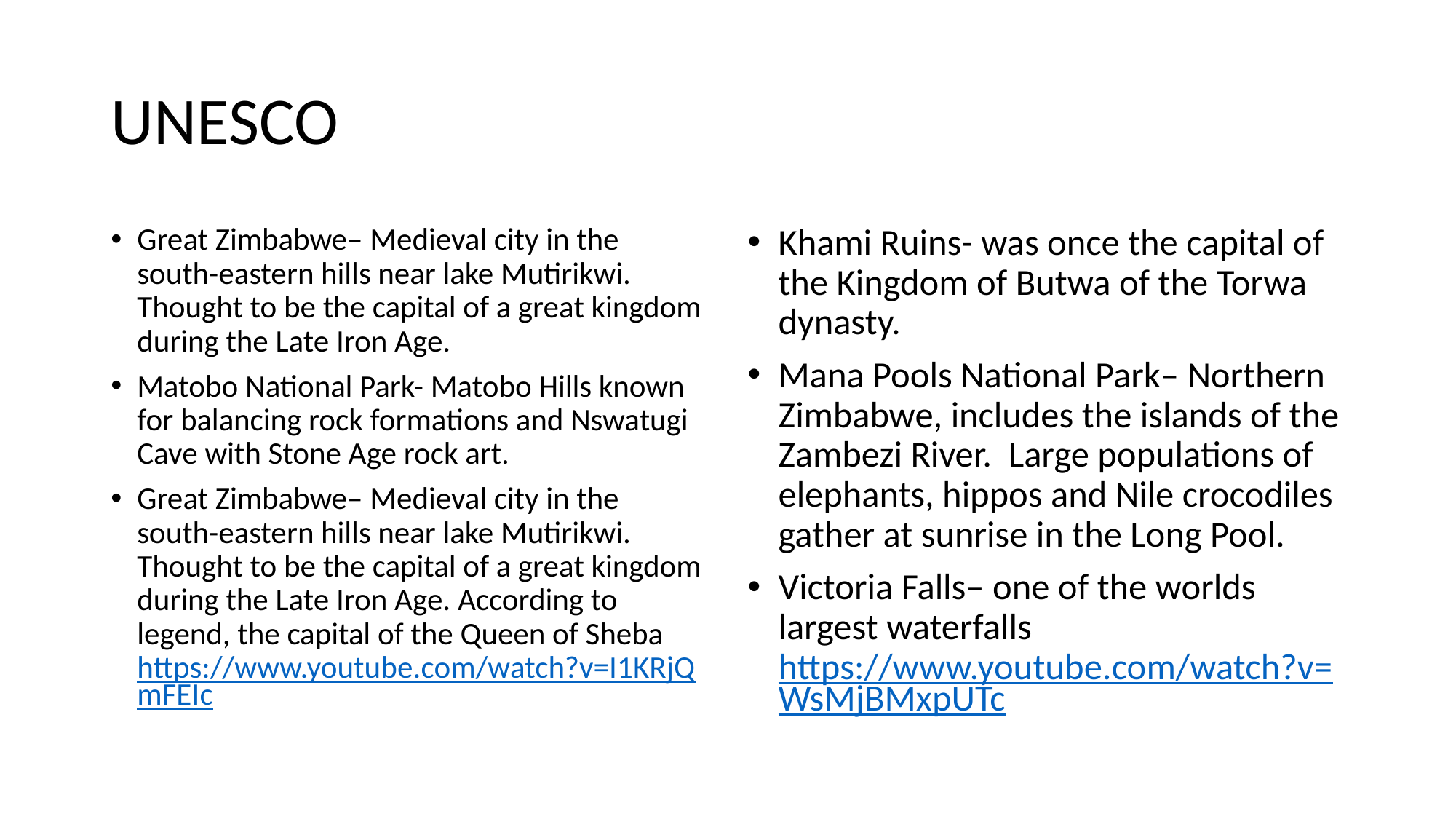

# UNESCO
Great Zimbabwe– Medieval city in the south-eastern hills near lake Mutirikwi.  Thought to be the capital of a great kingdom during the Late Iron Age.
Matobo National Park- Matobo Hills known for balancing rock formations and Nswatugi Cave with Stone Age rock art.
Great Zimbabwe– Medieval city in the south-eastern hills near lake Mutirikwi.  Thought to be the capital of a great kingdom during the Late Iron Age. According to legend, the capital of the Queen of Sheba https://www.youtube.com/watch?v=I1KRjQmFEIc
Khami Ruins- was once the capital of the Kingdom of Butwa of the Torwa dynasty.
Mana Pools National Park– Northern Zimbabwe, includes the islands of the Zambezi River.  Large populations of elephants, hippos and Nile crocodiles gather at sunrise in the Long Pool.
Victoria Falls– one of the worlds largest waterfalls https://www.youtube.com/watch?v=WsMjBMxpUTc